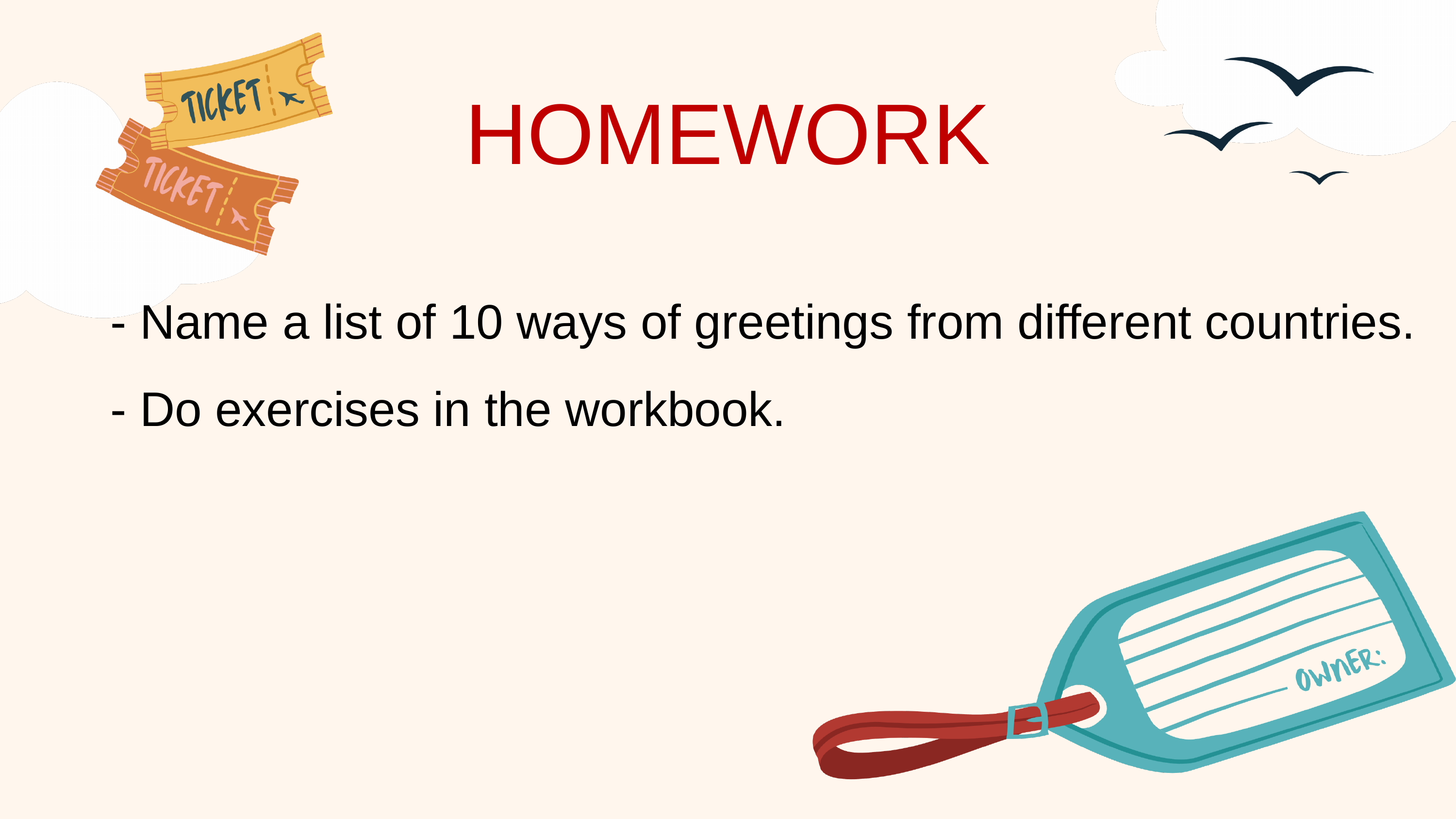

HOMEWORK
- Name a list of 10 ways of greetings from different countries.
- Do exercises in the workbook.